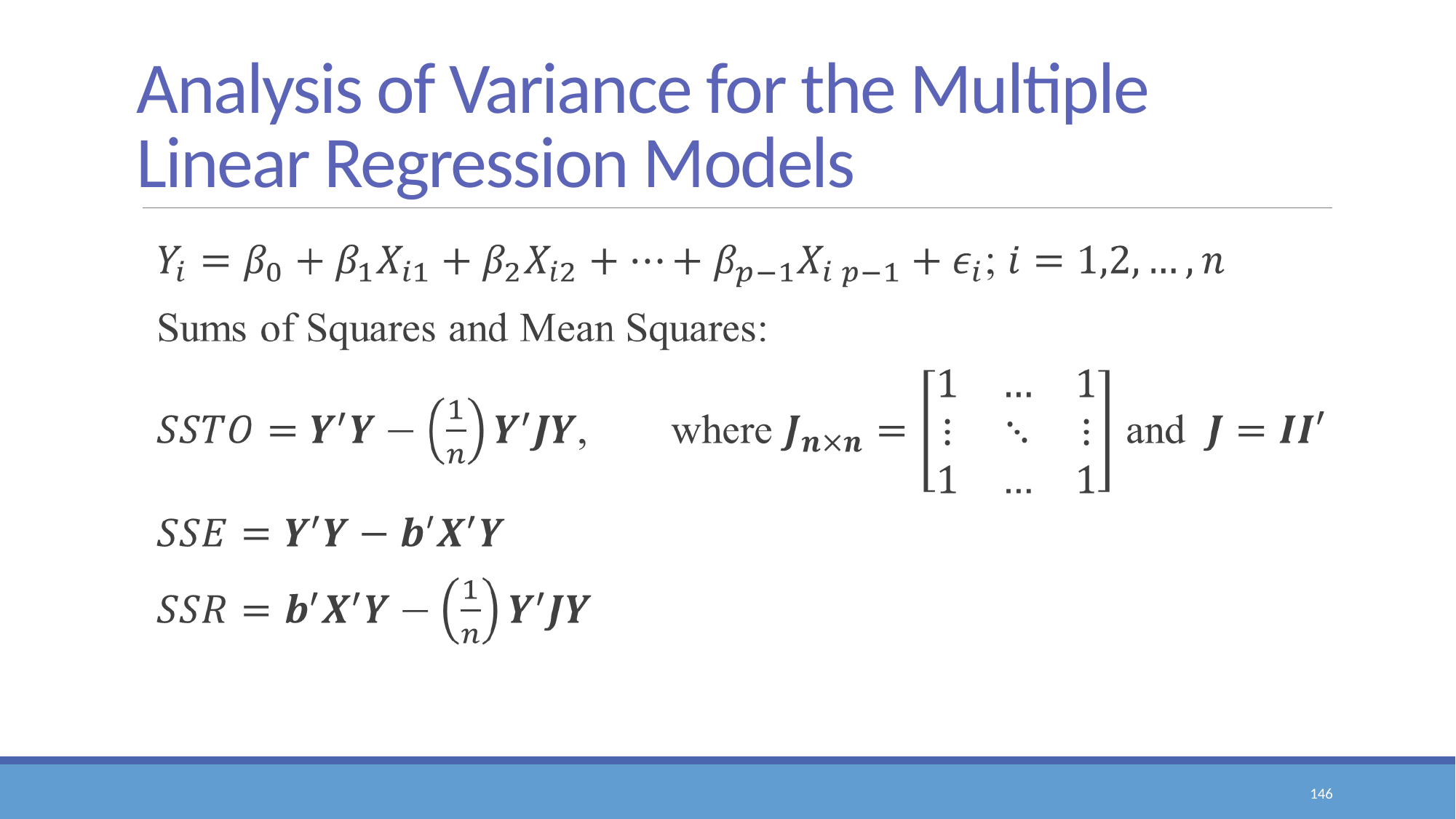

# Analysis of Variance for the Multiple Linear Regression Models

146